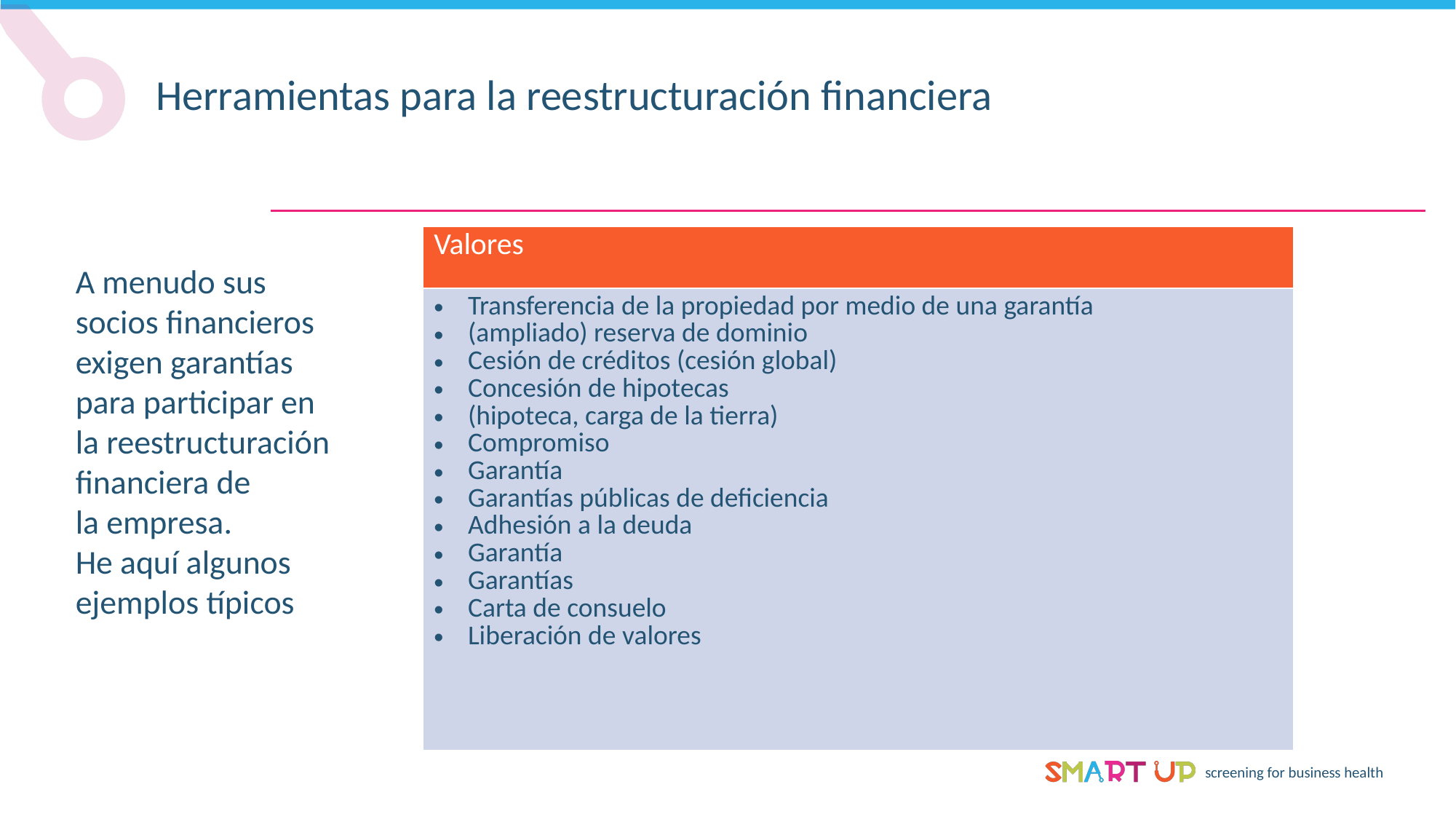

Herramientas para la reestructuración financiera
| Valores |
| --- |
| Transferencia de la propiedad por medio de una garantía (ampliado) reserva de dominio Cesión de créditos (cesión global) Concesión de hipotecas (hipoteca, carga de la tierra) Compromiso Garantía Garantías públicas de deficiencia Adhesión a la deuda Garantía Garantías Carta de consuelo Liberación de valores |
A menudo sus socios financieros exigen garantías para participar en
la reestructuración financiera de
la empresa.
He aquí algunos ejemplos típicos